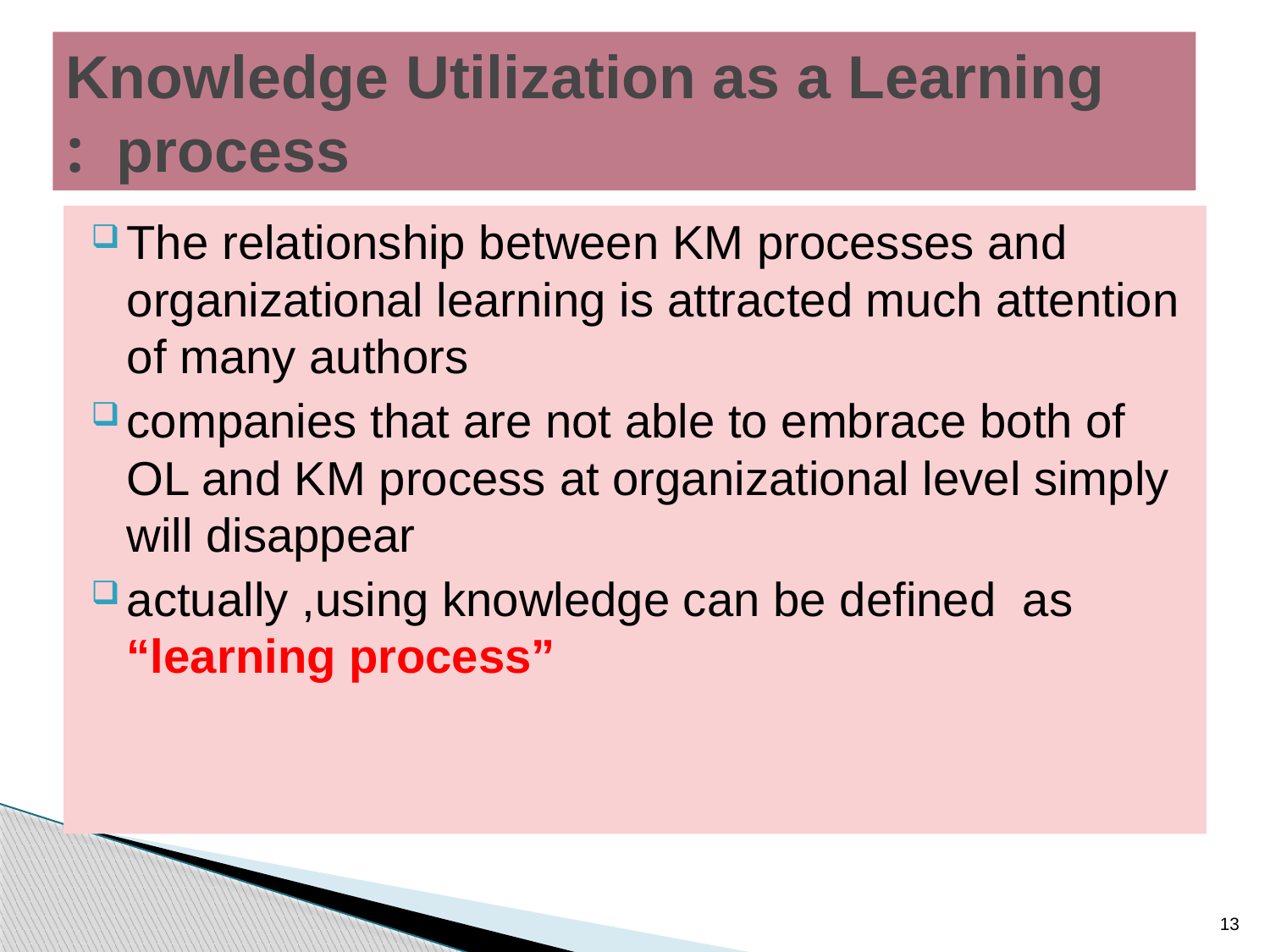

# Knowledge Utilization as a Learning process  :
The relationship between KM processes and organizational learning is attracted much attention of many authors
companies that are not able to embrace both of OL and KM process at organizational level simply will disappear
actually ,using knowledge can be defined  as “learning process”

13